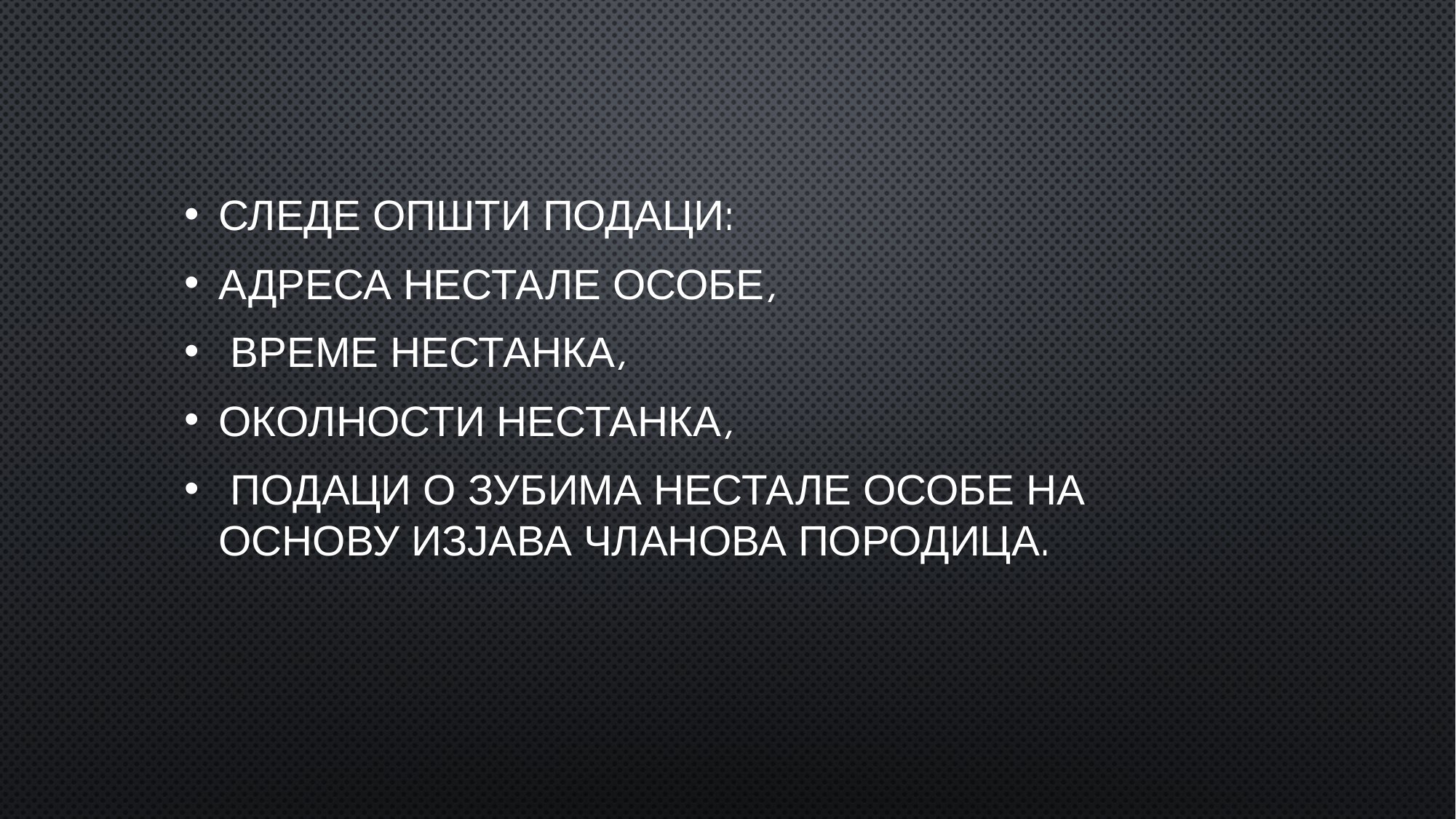

Следе општи подаци:
адреса нестале особе,
 време нестанка,
околности нестанка,
 подаци о зубима нестале особе на основу изјава чланова породица.